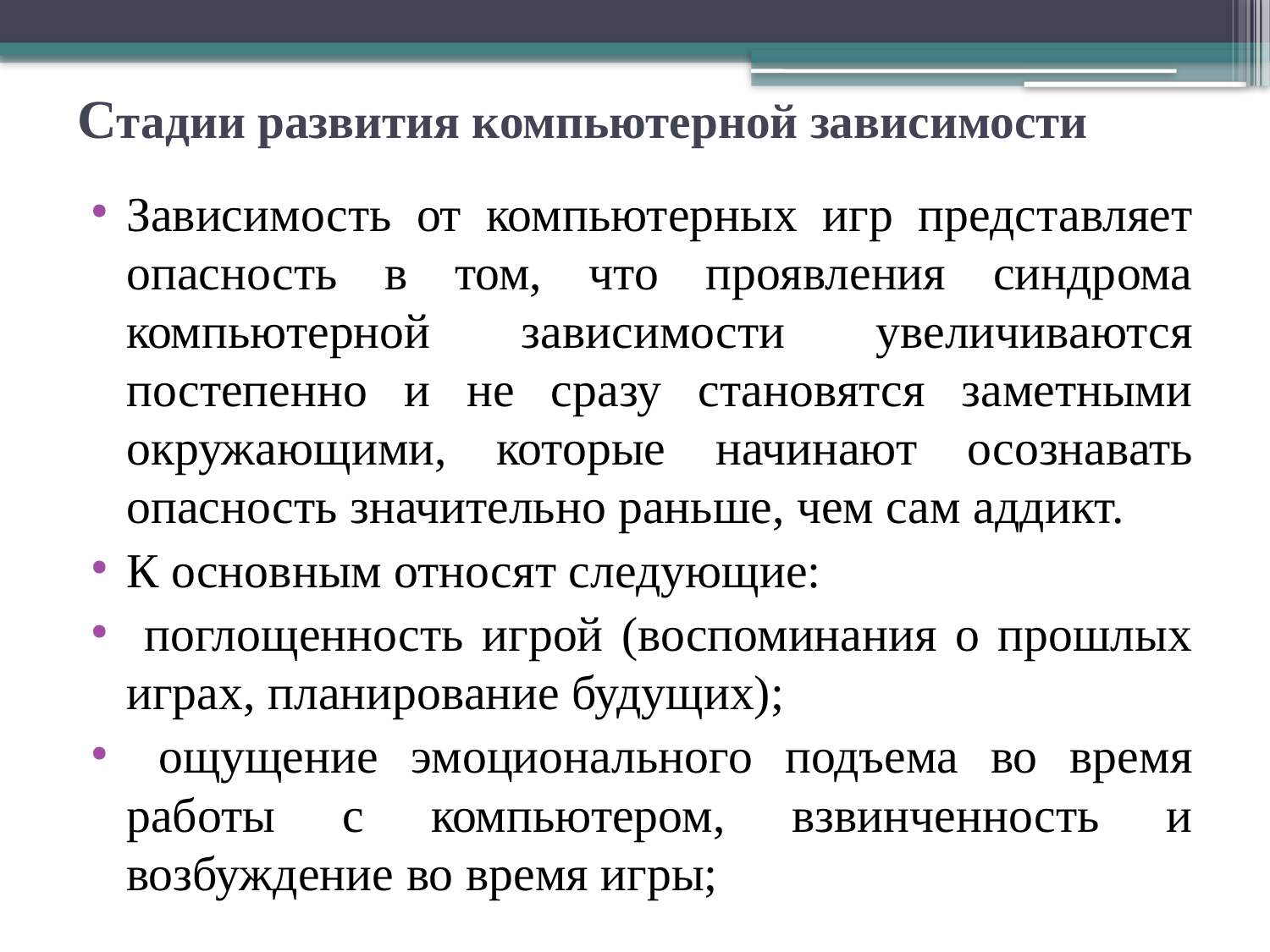

# Стадии развития компьютерной зависимости
Зависимость от компьютерных игр представляет опасность в том, что проявления синдрома компьютерной зависимости увеличиваются постепенно и не сразу становятся заметными окружающими, которые начинают осознавать опасность значительно раньше, чем сам аддикт.
К основным относят следующие:
 поглощенность игрой (воспоминания о прошлых играх, планирование будущих);
 ощущение эмоционального подъема во время работы с компьютером, взвинченность и возбуждение во время игры;